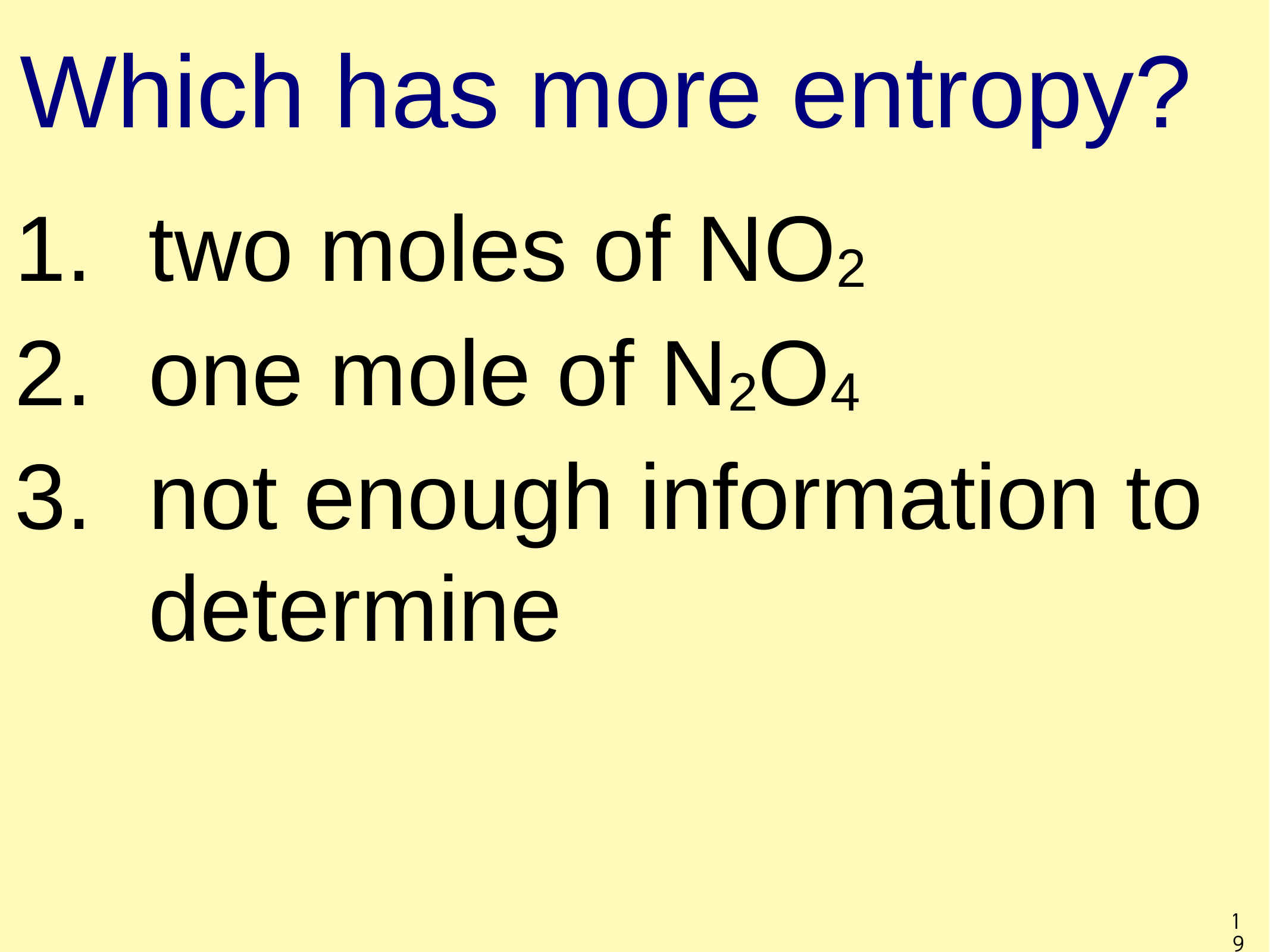

# Which has more entropy?
two moles of NO2
one mole of N2O4
not enough information to determine
19